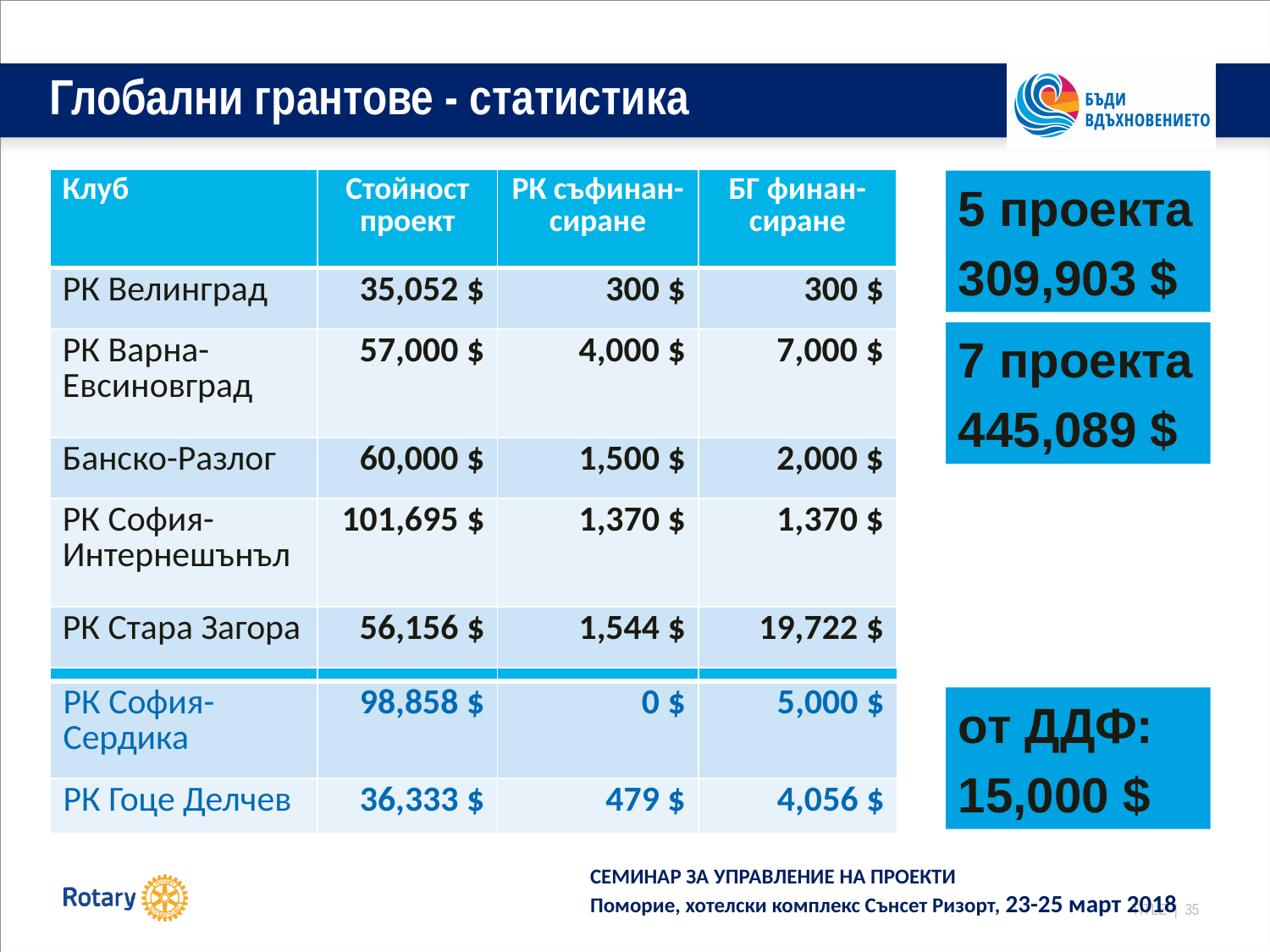

# Глобални грантове - статистика
| Клуб | Стойност проект | РК съфинан-сиране | БГ финан-сиране |
| --- | --- | --- | --- |
| РК Велинград | 35,052 $ | 300 $ | 300 $ |
| РК Варна-Евсиновград | 57,000 $ | 4,000 $ | 7,000 $ |
| Банско-Разлог | 60,000 $ | 1,500 $ | 2,000 $ |
| РК София-Интернешънъл | 101,695 $ | 1,370 $ | 1,370 $ |
| РК Стара Загора | 56,156 $ | 1,544 $ | 19,722 $ |
5 проекта
309,903 $
7 проекта
445,089 $
|  |  |  |  |
| --- | --- | --- | --- |
| РК София-Сердика | 98,858 $ | 0 $ | 5,000 $ |
| РК Гоце Делчев | 36,333 $ | 479 $ | 4,056 $ |
от ДДФ:
15,000 $